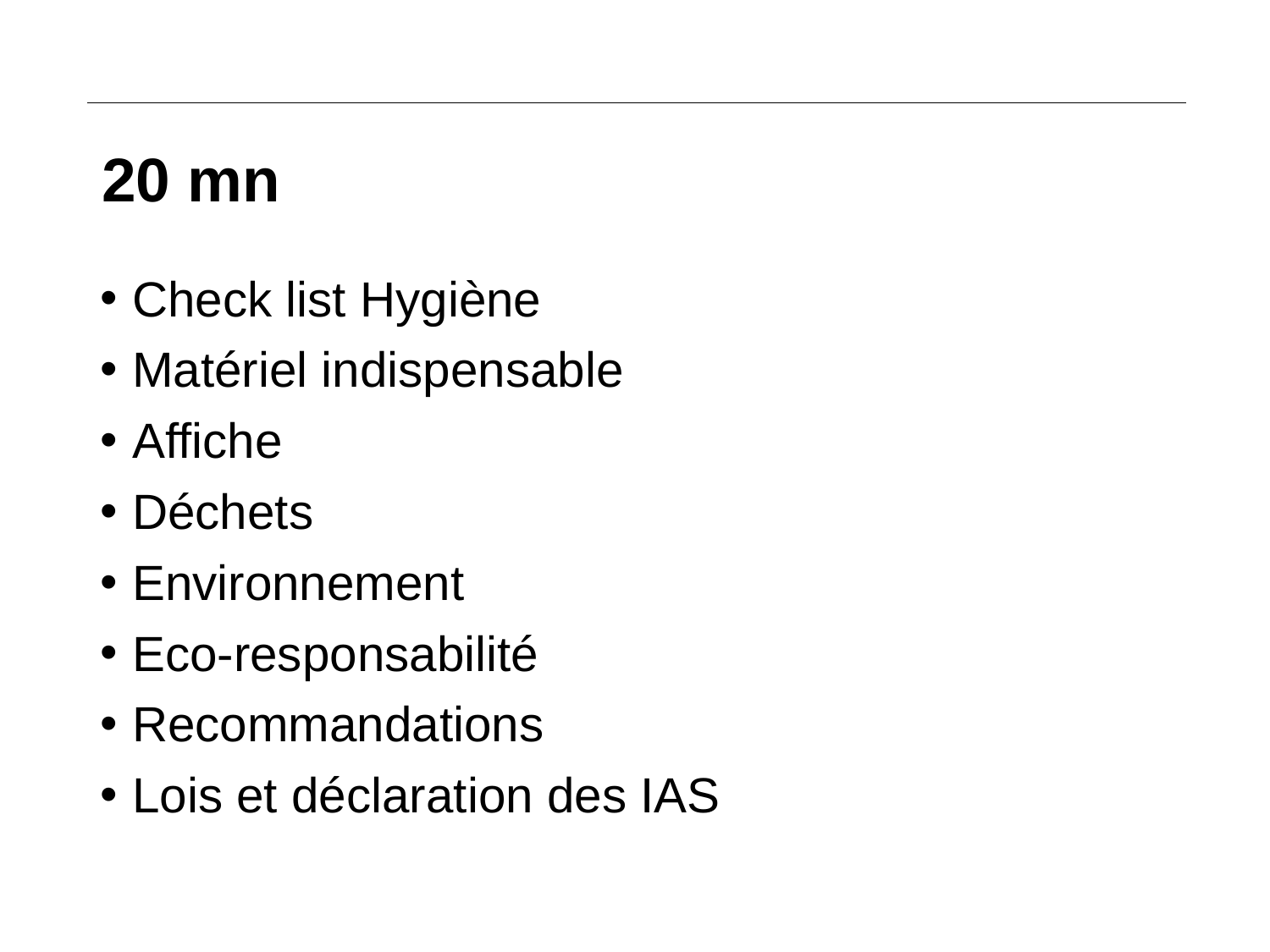

# 20 mn
Check list Hygiène
Matériel indispensable
Affiche
Déchets
Environnement
Eco-responsabilité
Recommandations
Lois et déclaration des IAS